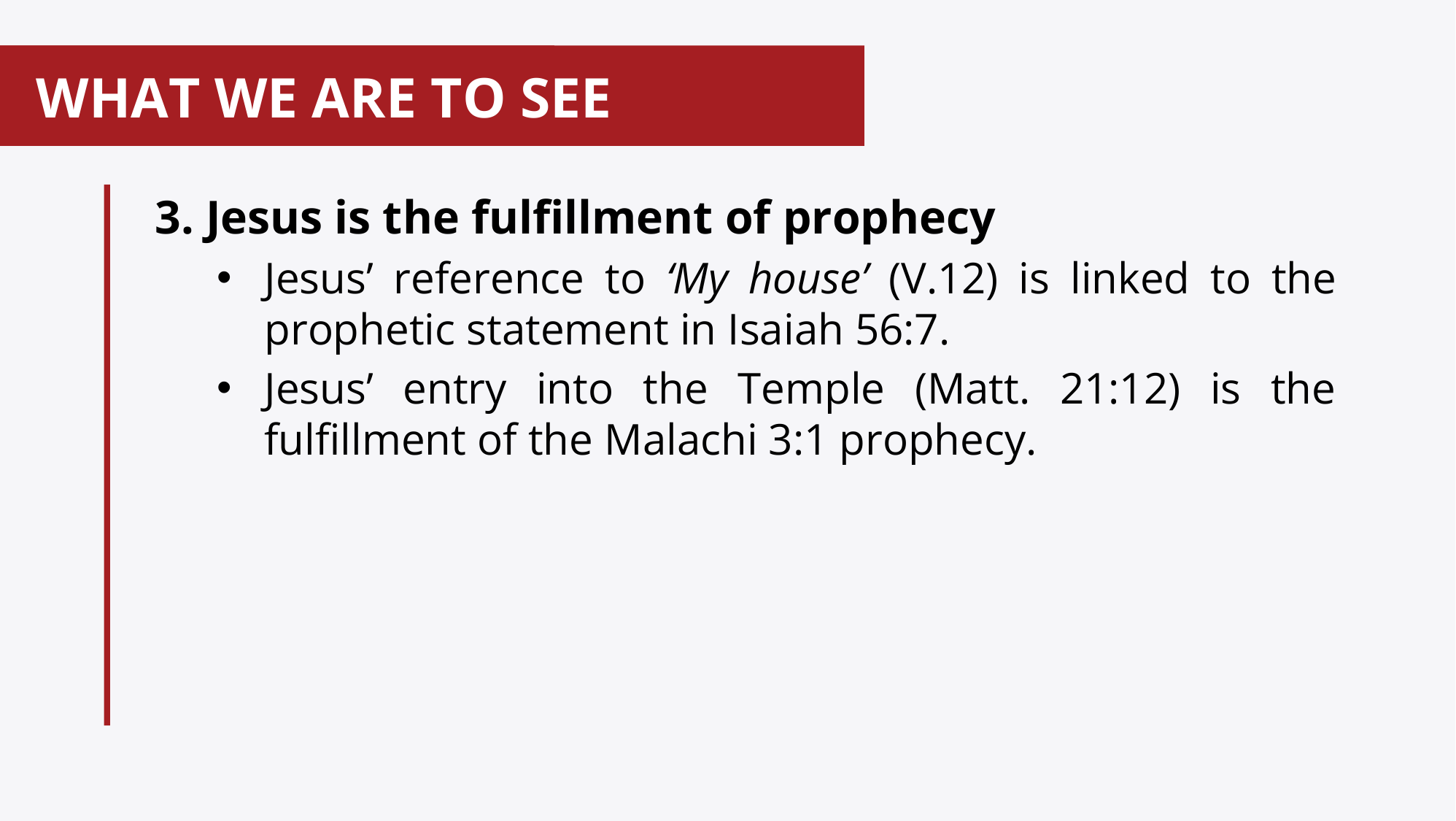

# WHAT WE ARE TO SEE
3. Jesus is the fulfillment of prophecy
Jesus’ reference to ‘My house’ (V.12) is linked to the prophetic statement in Isaiah 56:7.
Jesus’ entry into the Temple (Matt. 21:12) is the fulfillment of the Malachi 3:1 prophecy.